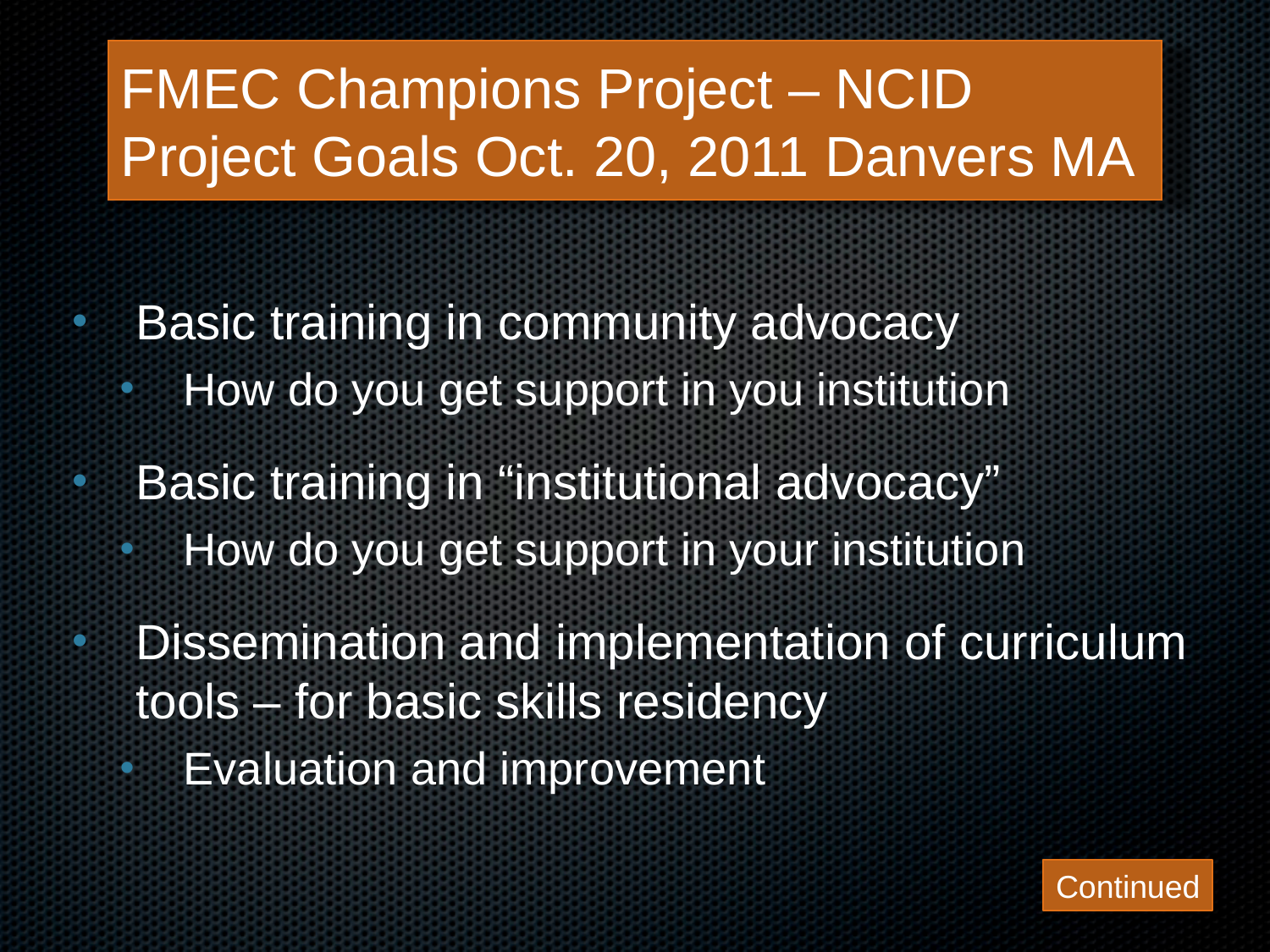

# FMEC Champions Project – NCID Project Goals Oct. 20, 2011 Danvers MA
Basic training in community advocacy
How do you get support in you institution
Basic training in “institutional advocacy”
How do you get support in your institution
Dissemination and implementation of curriculum tools – for basic skills residency
Evaluation and improvement
Continued